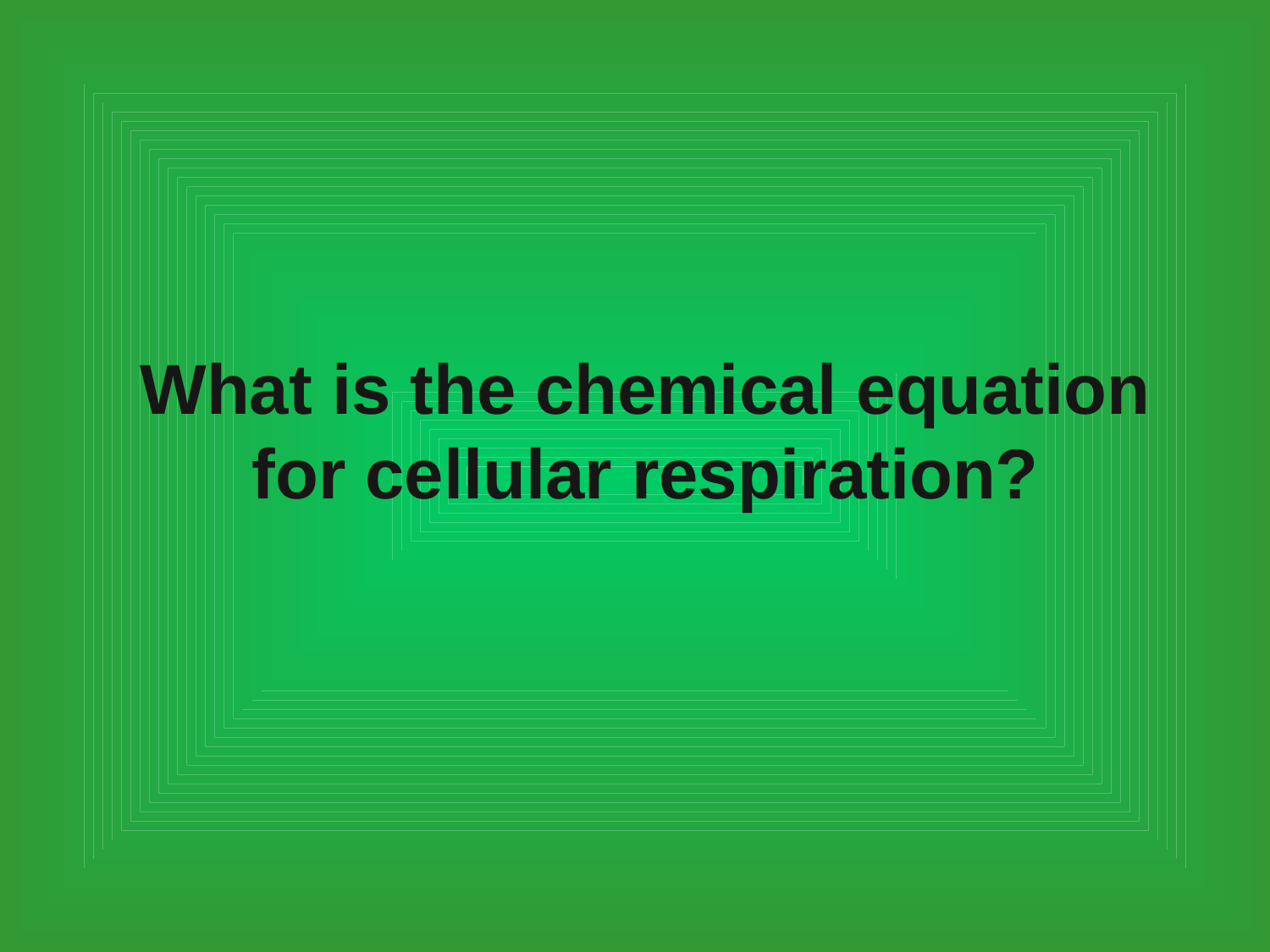

# What is the chemical equation for cellular respiration?